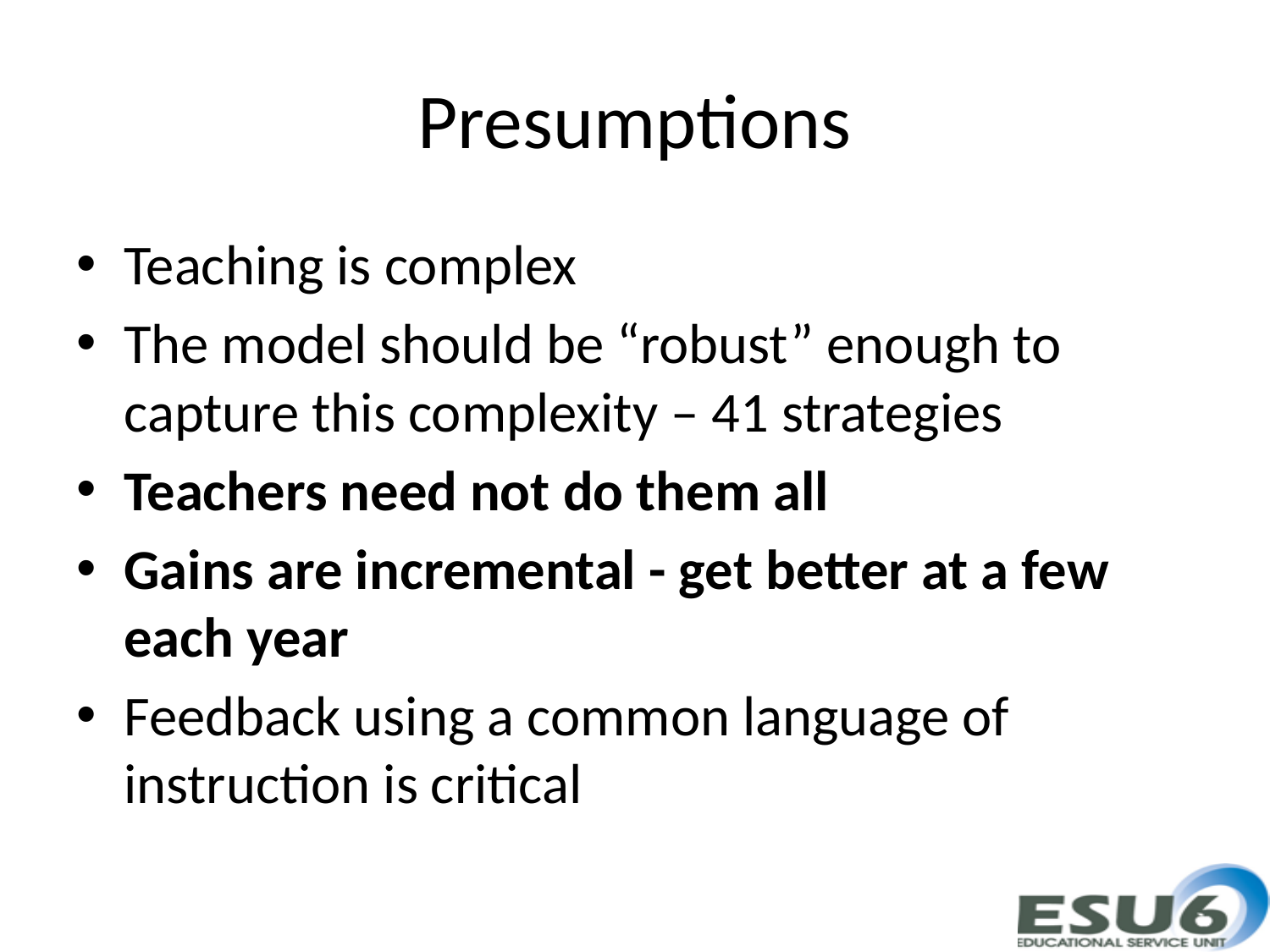

# Presumptions
Teaching is complex
The model should be “robust” enough to capture this complexity – 41 strategies
Teachers need not do them all
Gains are incremental - get better at a few each year
Feedback using a common language of instruction is critical